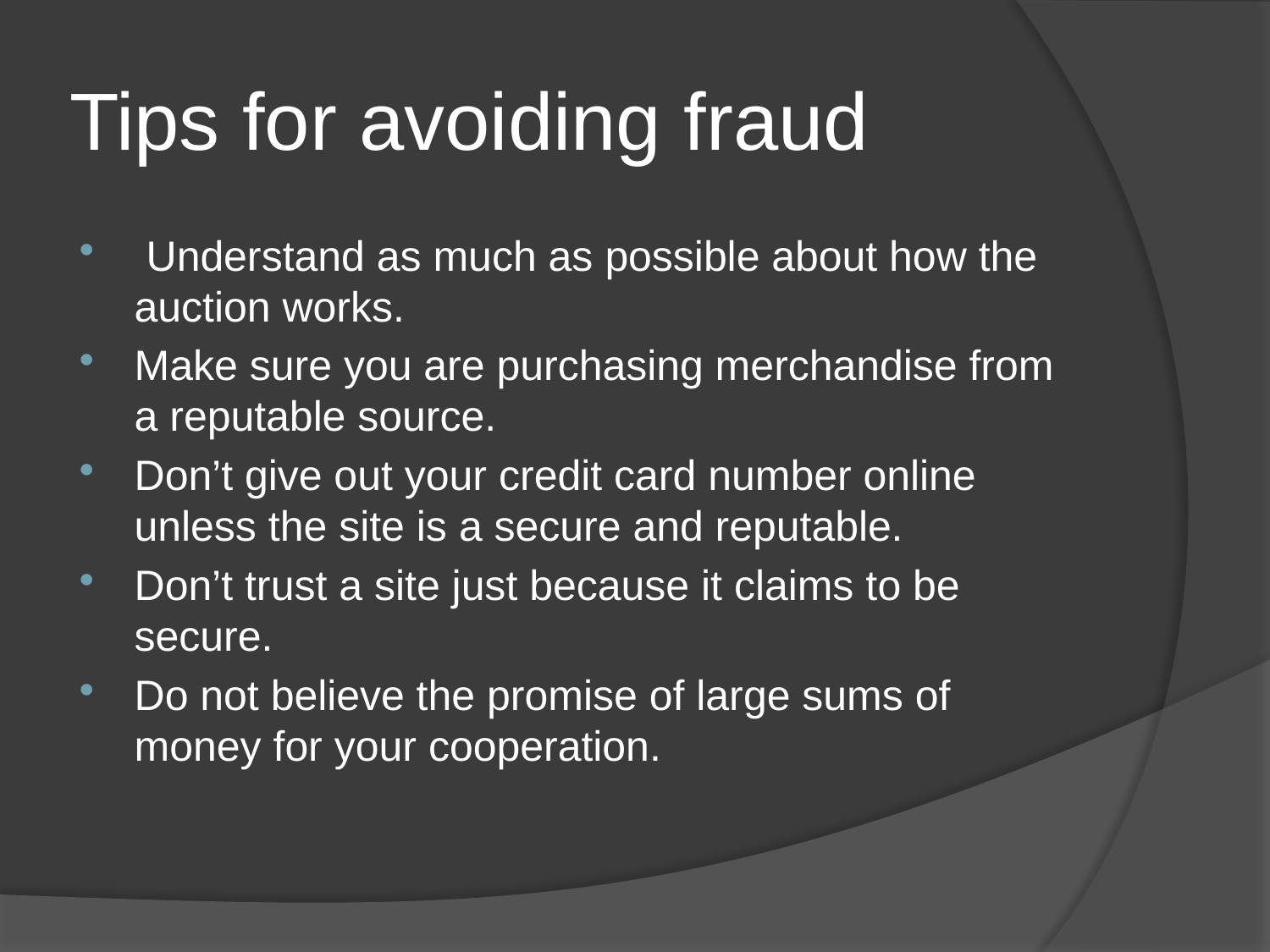

# Tips for avoiding fraud
 Understand as much as possible about how the auction works.
Make sure you are purchasing merchandise from a reputable source.
Don’t give out your credit card number online unless the site is a secure and reputable.
Don’t trust a site just because it claims to be secure.
Do not believe the promise of large sums of money for your cooperation.